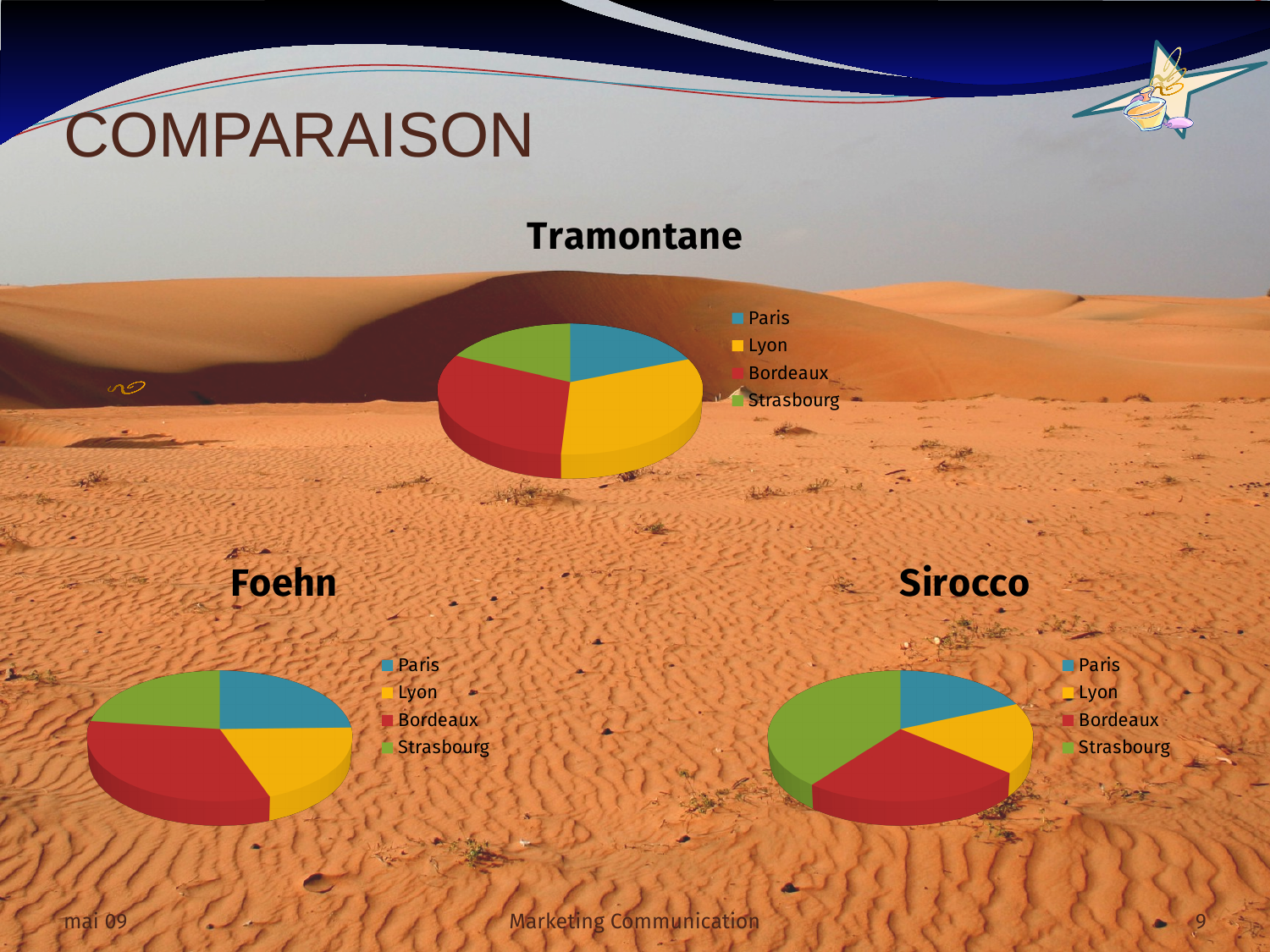

# Comparaison

[unsupported chart]

[unsupported chart]

[unsupported chart]

mai 09
Marketing Communication
9